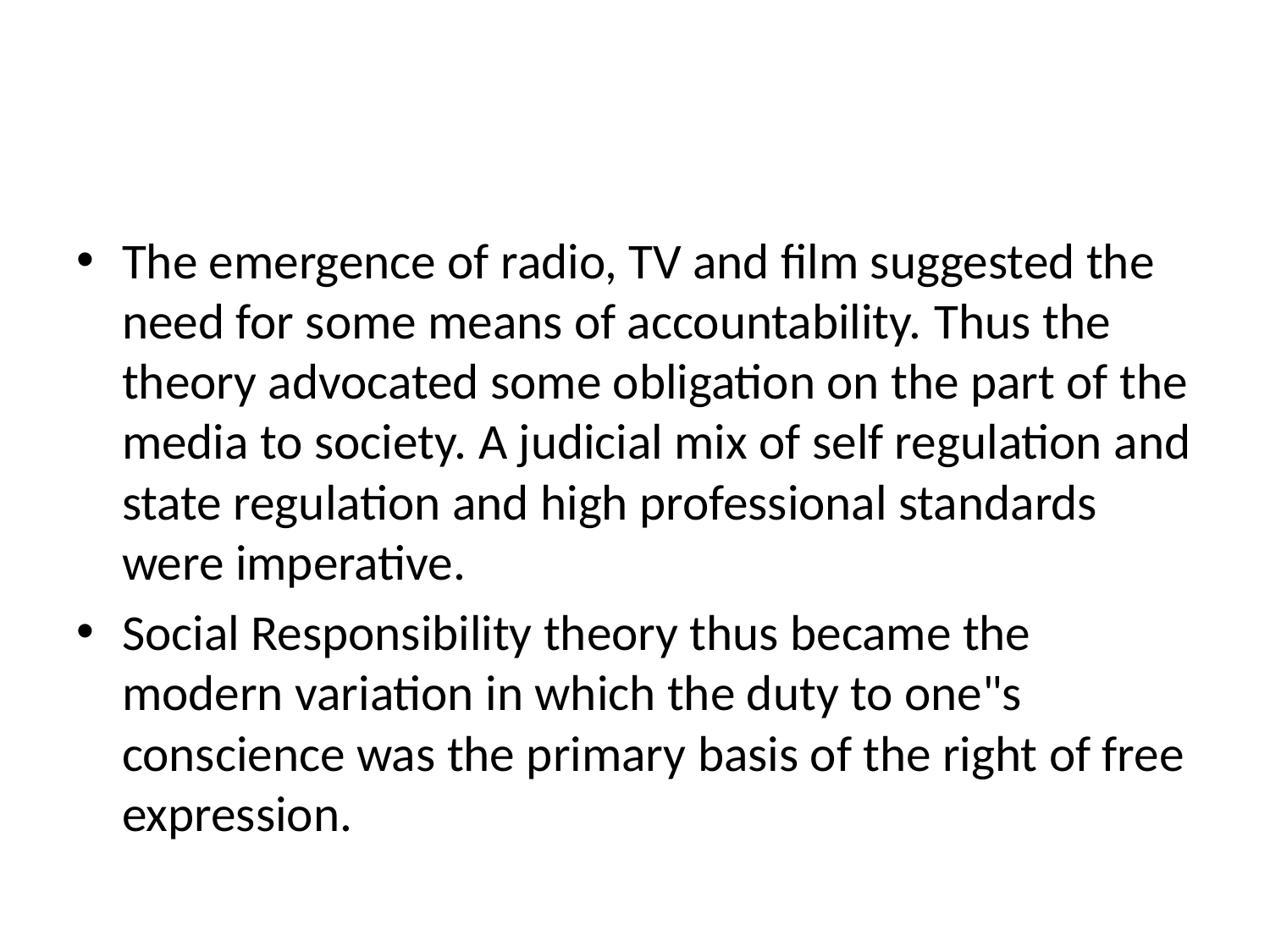

#
The emergence of radio, TV and film suggested the need for some means of accountability. Thus the theory advocated some obligation on the part of the media to society. A judicial mix of self regulation and state regulation and high professional standards were imperative.
Social Responsibility theory thus became the modern variation in which the duty to one"s conscience was the primary basis of the right of free expression.